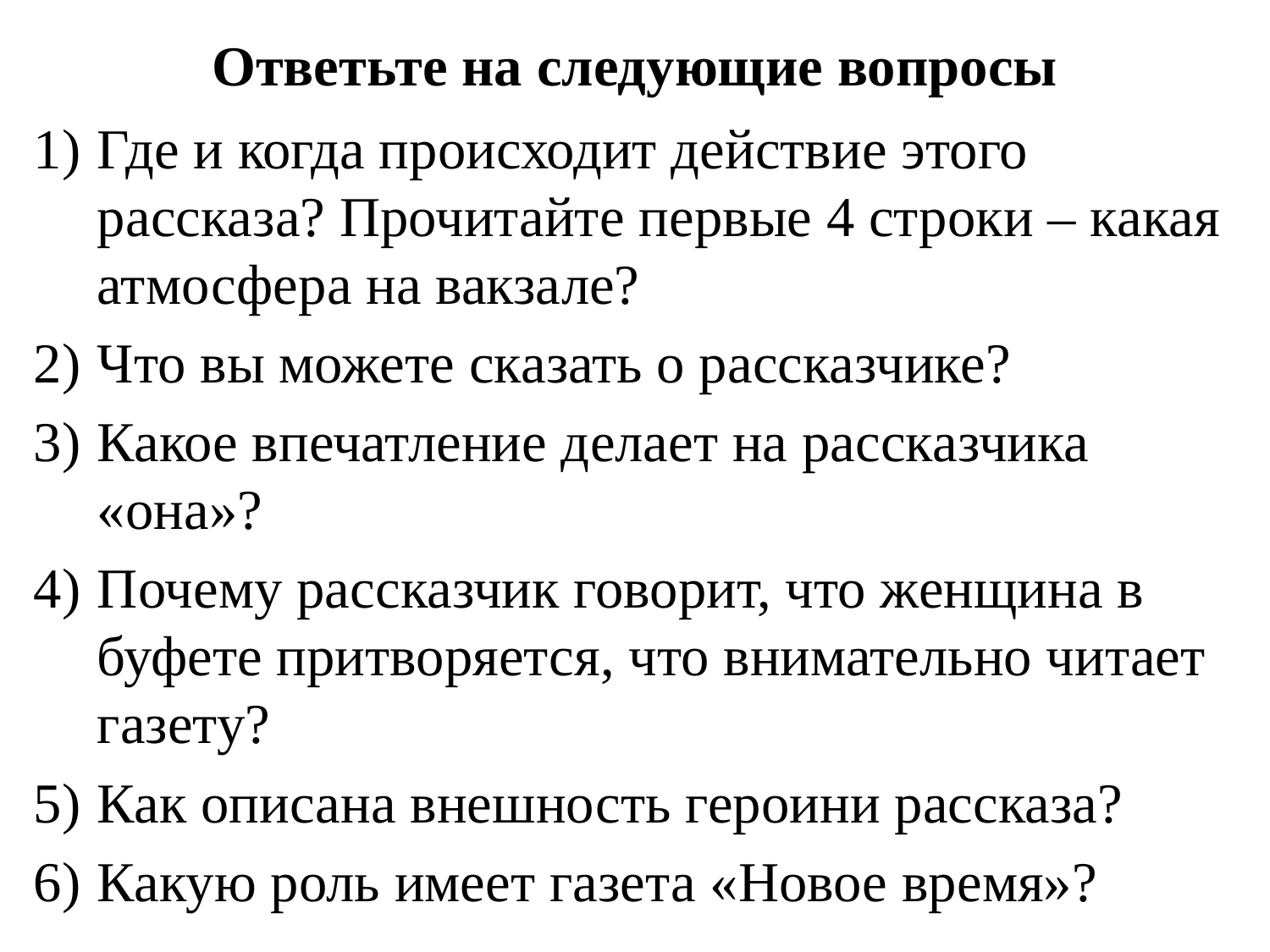

# Ответьте на следующие вопросы
Где и когда происходит действие этого рассказа? Прочитайте первые 4 строки – какая атмосфера на вакзале?
Что вы можете сказать о рассказчике?
Какое впечатление делает на рассказчика «она»?
Почему рассказчик говорит, что женщина в буфете притворяется, что внимательно читает газету?
Как описана внешность героини рассказа?
Какую роль имеет газета «Новое время»?